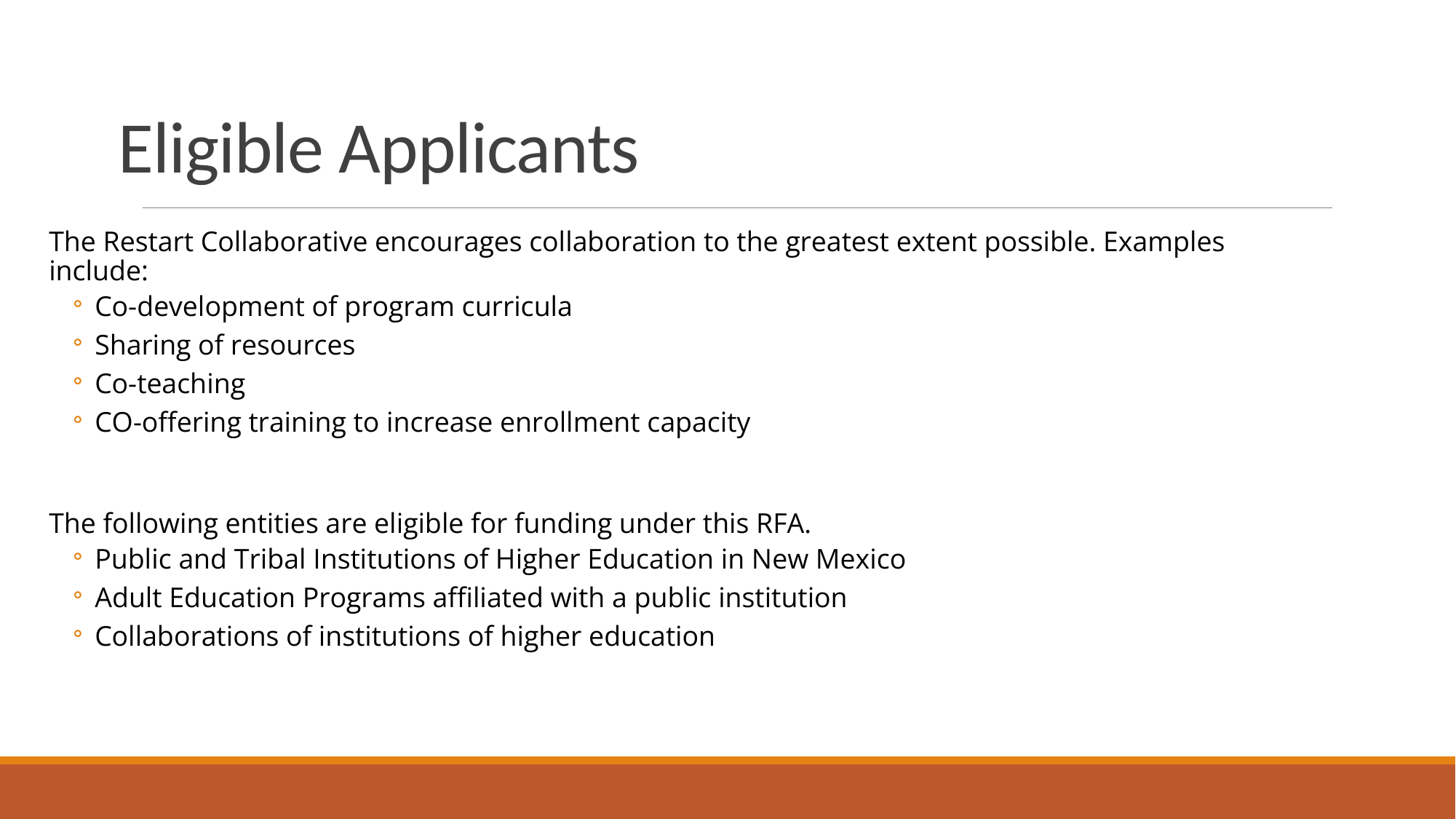

# Eligible Applicants
The Restart Collaborative encourages collaboration to the greatest extent possible. Examples include:
Co-development of program curricula
Sharing of resources
Co-teaching
CO-offering training to increase enrollment capacity

The following entities are eligible for funding under this RFA.
Public and Tribal Institutions of Higher Education in New Mexico
Adult Education Programs affiliated with a public institution
Collaborations of institutions of higher education